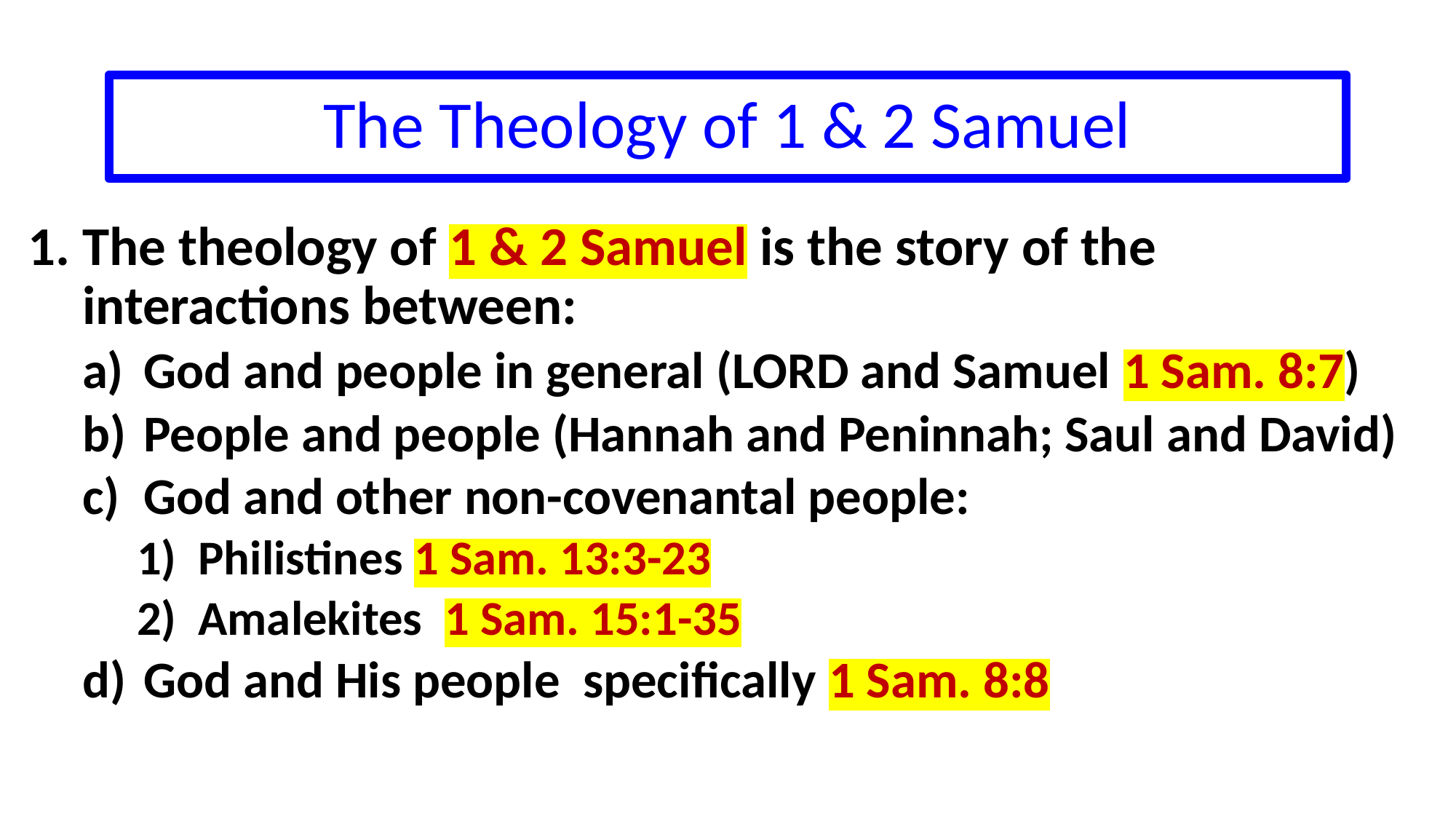

# The Theology of 1 & 2 Samuel
The theology of 1 & 2 Samuel is the story of the interactions between:
God and people in general (LORD and Samuel 1 Sam. 8:7)
People and people (Hannah and Peninnah; Saul and David)
God and other non-covenantal people:
Philistines 1 Sam. 13:3-23
Amalekites  1 Sam. 15:1-35
God and His people  specifically 1 Sam. 8:8